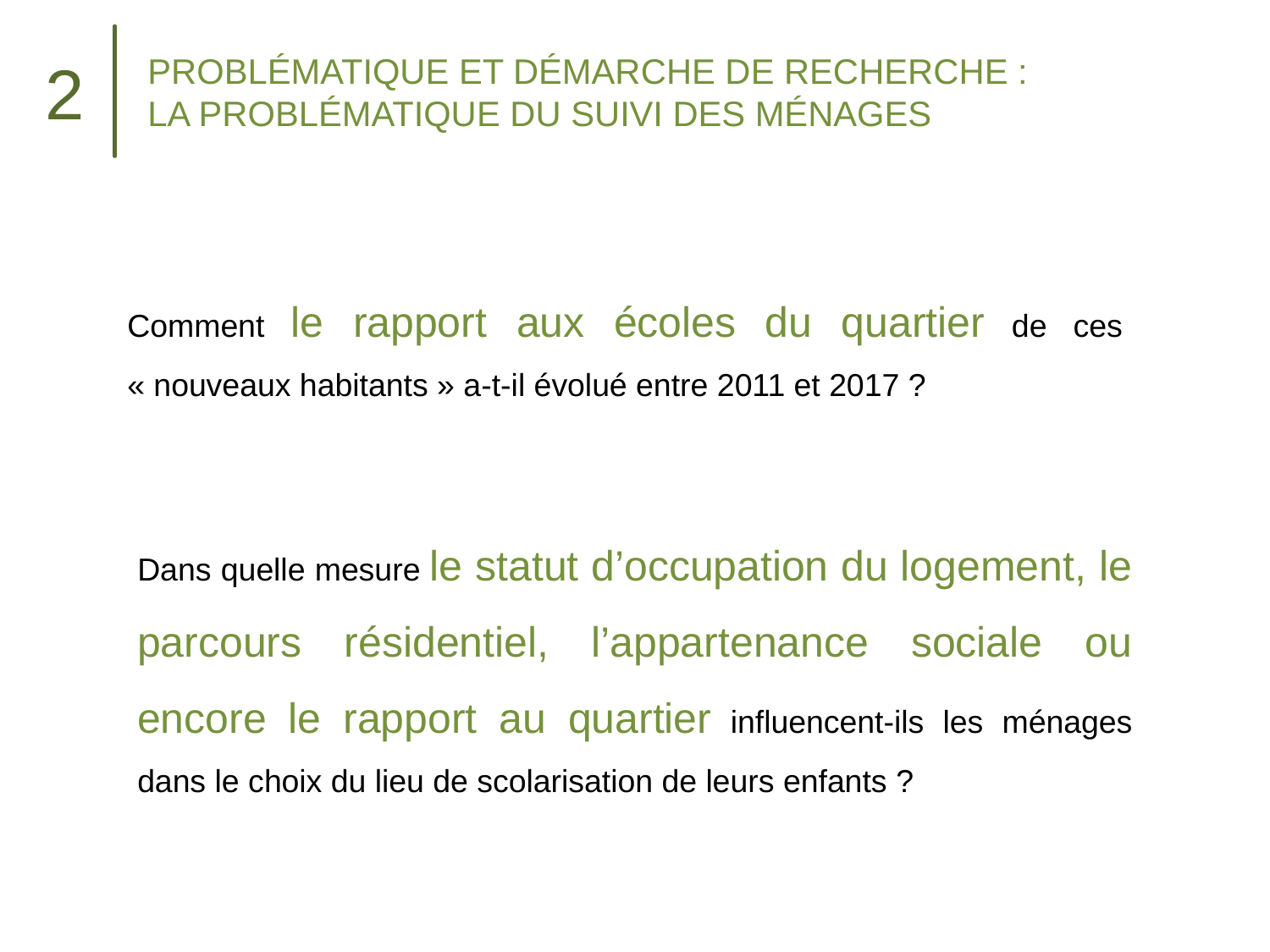

Problématique et démarche de recherche :
La problématique du suivi des ménages
2
Comment le rapport aux écoles du quartier de ces « nouveaux habitants » a-t-il évolué entre 2011 et 2017 ?
Dans quelle mesure le statut d’occupation du logement, le parcours résidentiel, l’appartenance sociale ou encore le rapport au quartier influencent-ils les ménages dans le choix du lieu de scolarisation de leurs enfants ?
4